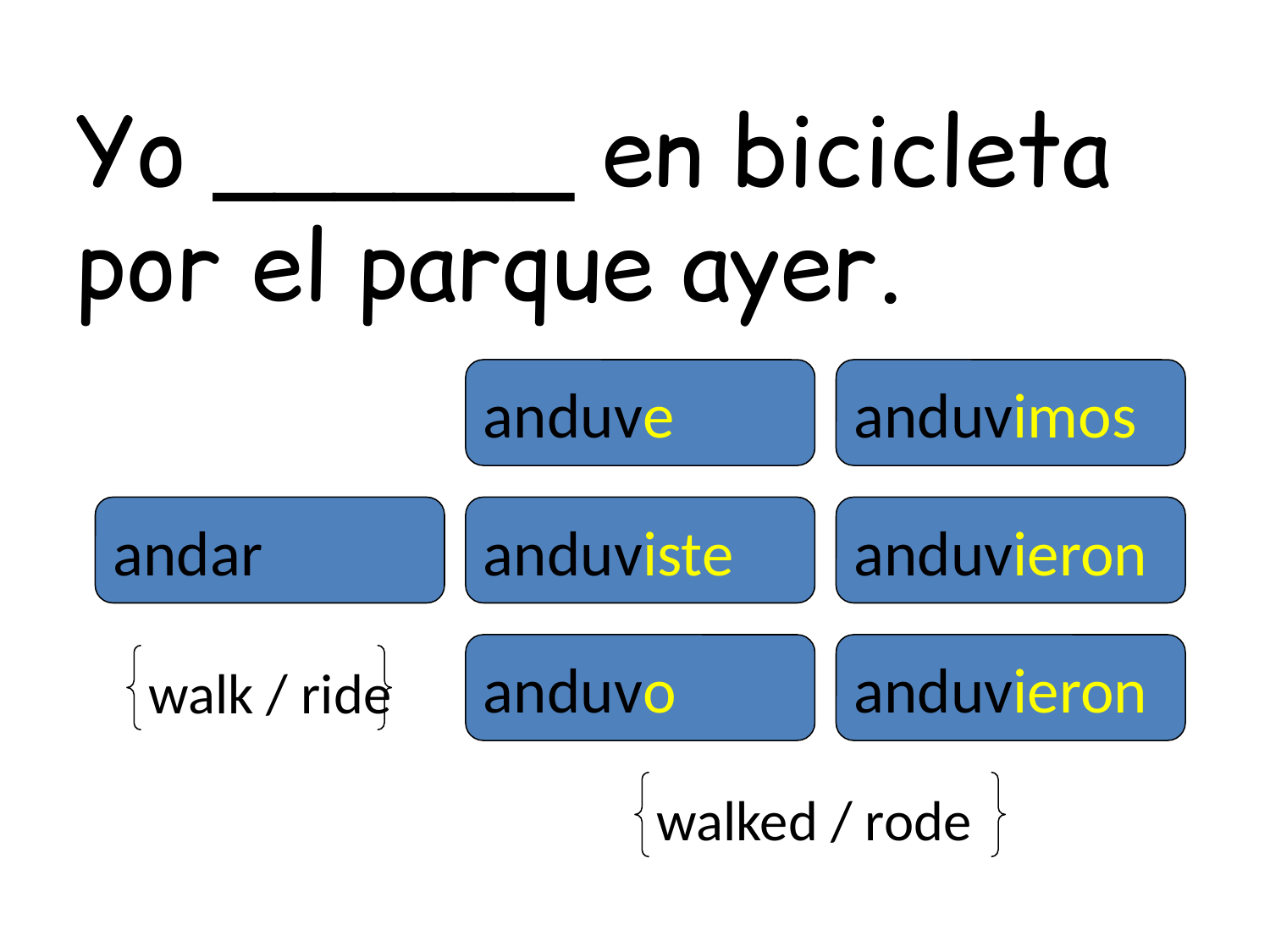

Yo ______ en bicicleta por el parque ayer.
anduve
anduvimos
andar
anduviste
anduvieron
anduvo
anduvieron
walk / ride
walked / rode